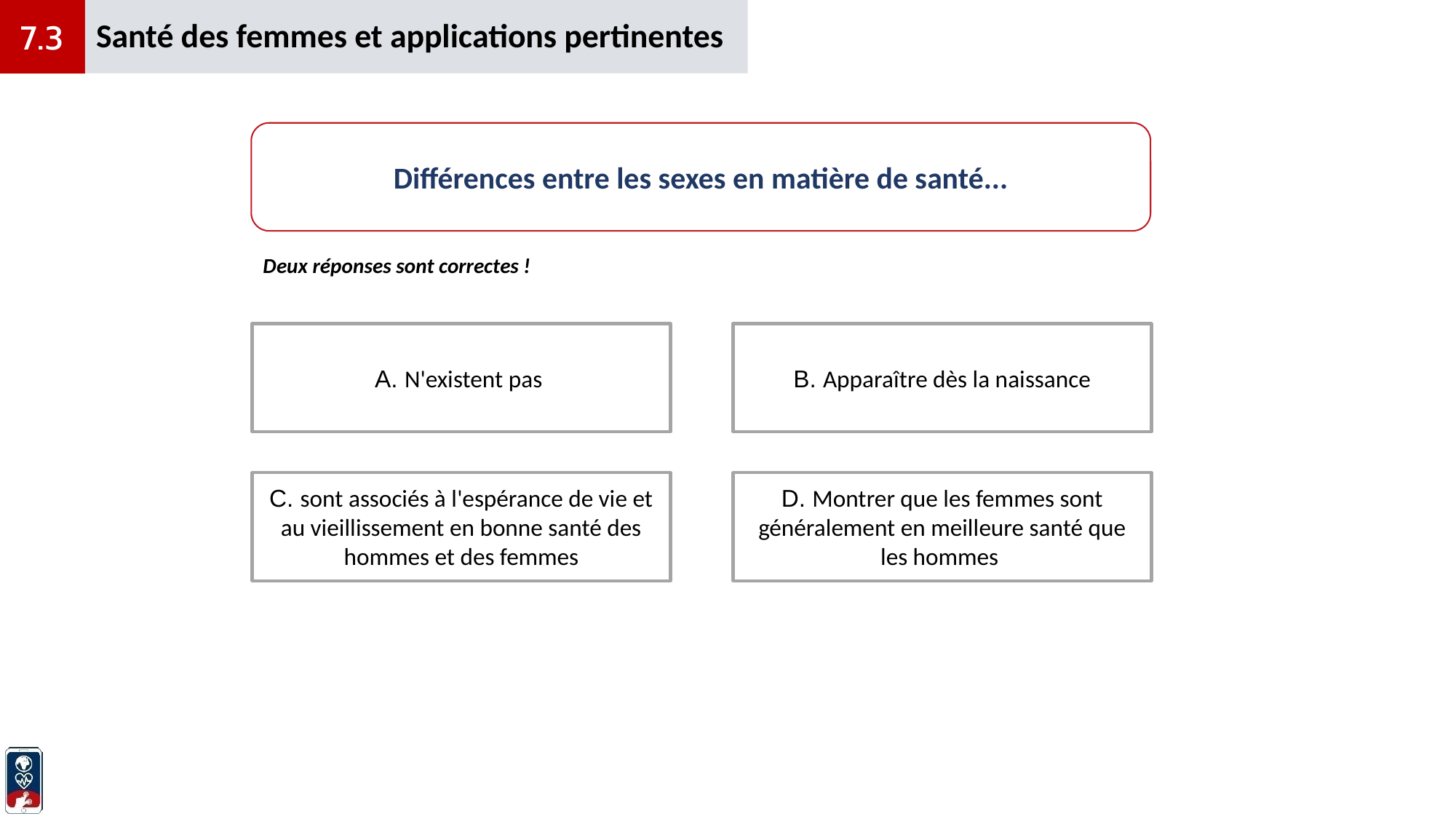

Santé des femmes et applications pertinentes
7.3
Différences entre les sexes en matière de santé...
Deux réponses sont correctes !
A. N'existent pas
B. Apparaître dès la naissance
C. sont associés à l'espérance de vie et au vieillissement en bonne santé des hommes et des femmes
D. Montrer que les femmes sont généralement en meilleure santé que les hommes